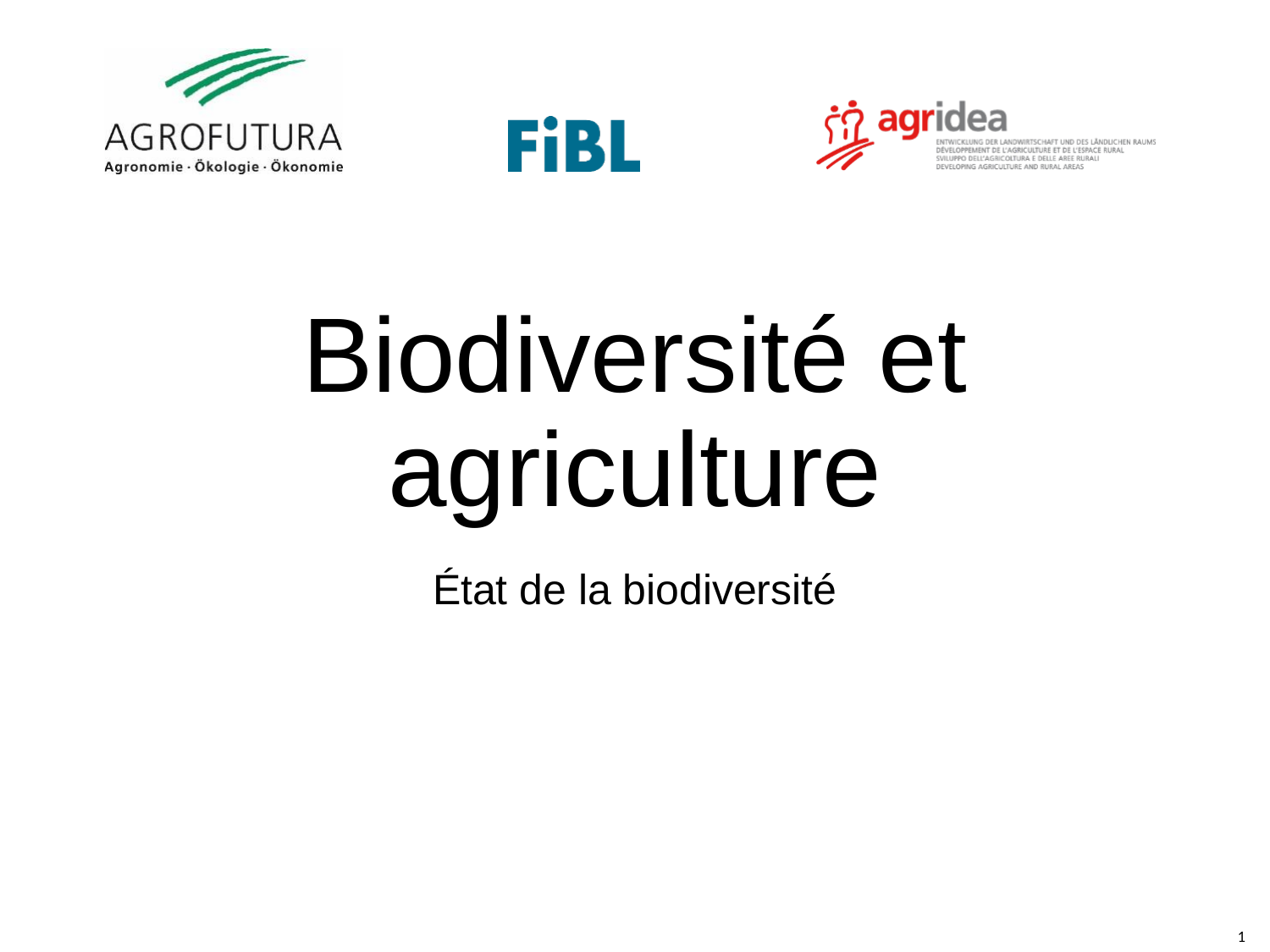

# Biodiversité et agriculture
État de la biodiversité